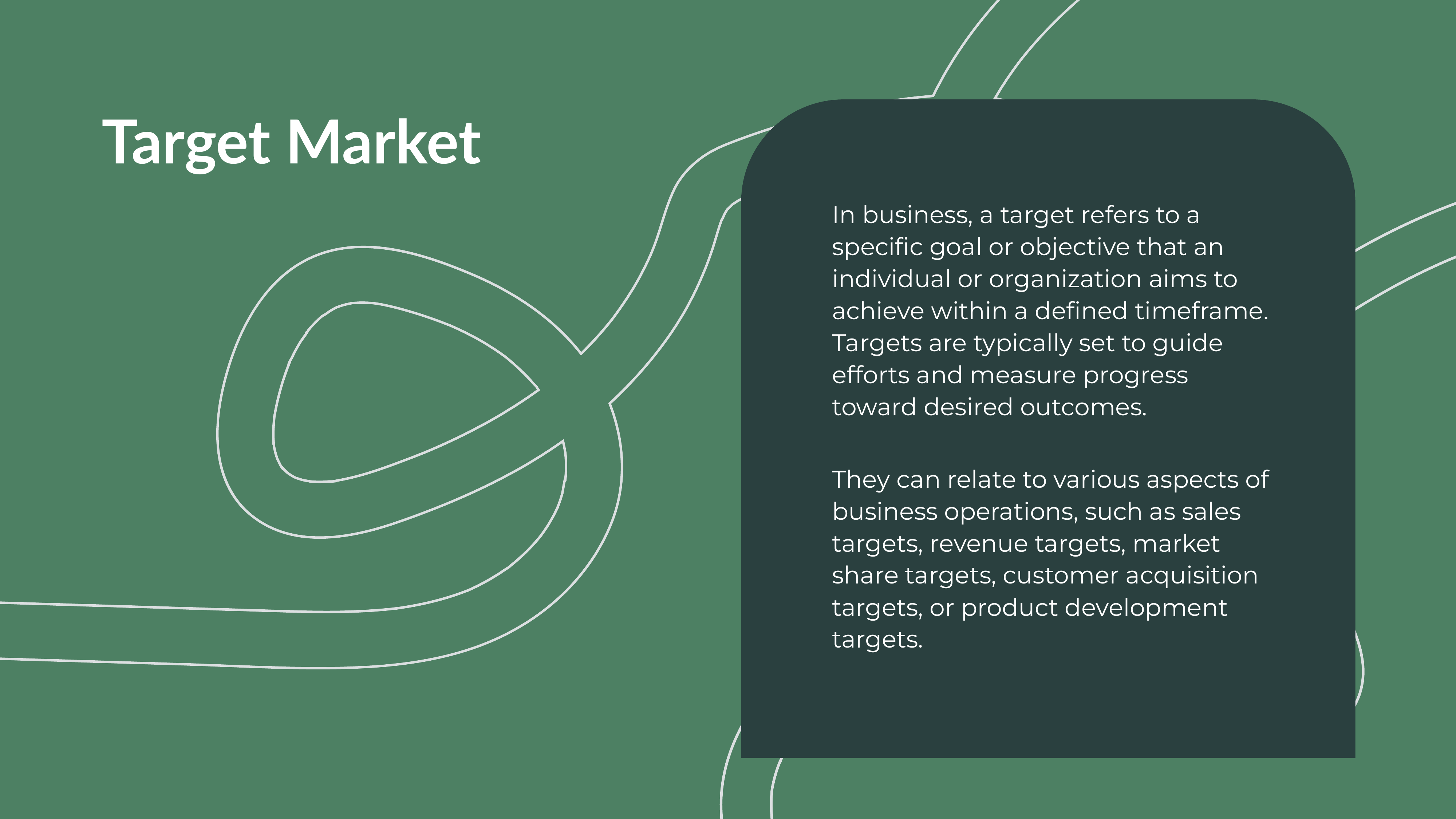

Target Market
In business, a target refers to a specific goal or objective that an individual or organization aims to achieve within a defined timeframe. Targets are typically set to guide efforts and measure progress toward desired outcomes.

They can relate to various aspects of business operations, such as sales targets, revenue targets, market share targets, customer acquisition targets, or product development targets.